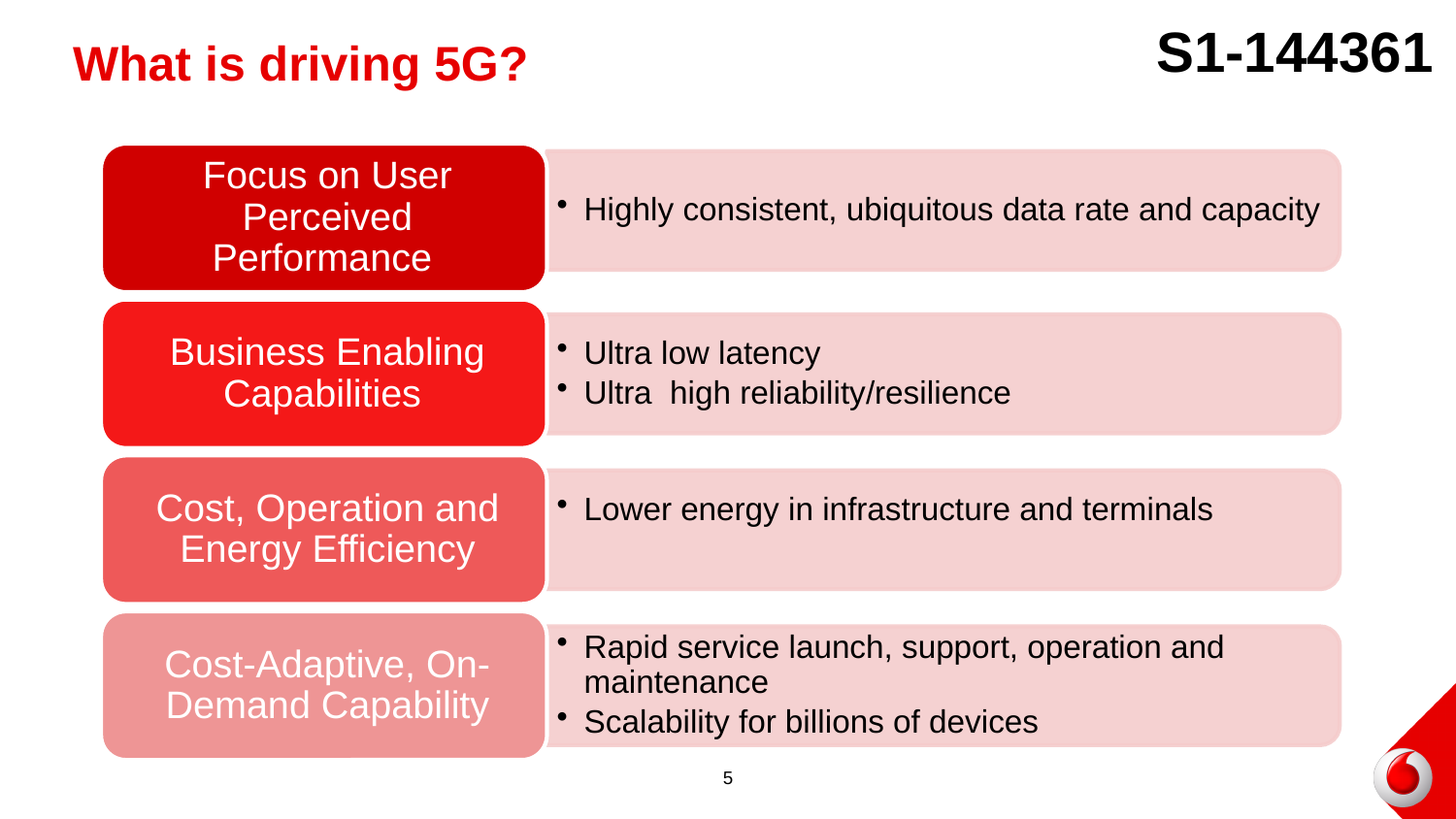

S1-144361
# What is driving 5G?
Highly consistent, ubiquitous data rate and capacity
Focus on User Perceived Performance
Ultra low latency
Ultra  high reliability/resilience
Business Enabling Capabilities
Lower energy in infrastructure and terminals

Cost, Operation and Energy Efficiency
Rapid service launch, support, operation and maintenance
Scalability for billions of devices
Cost-Adaptive, On-Demand Capability
5